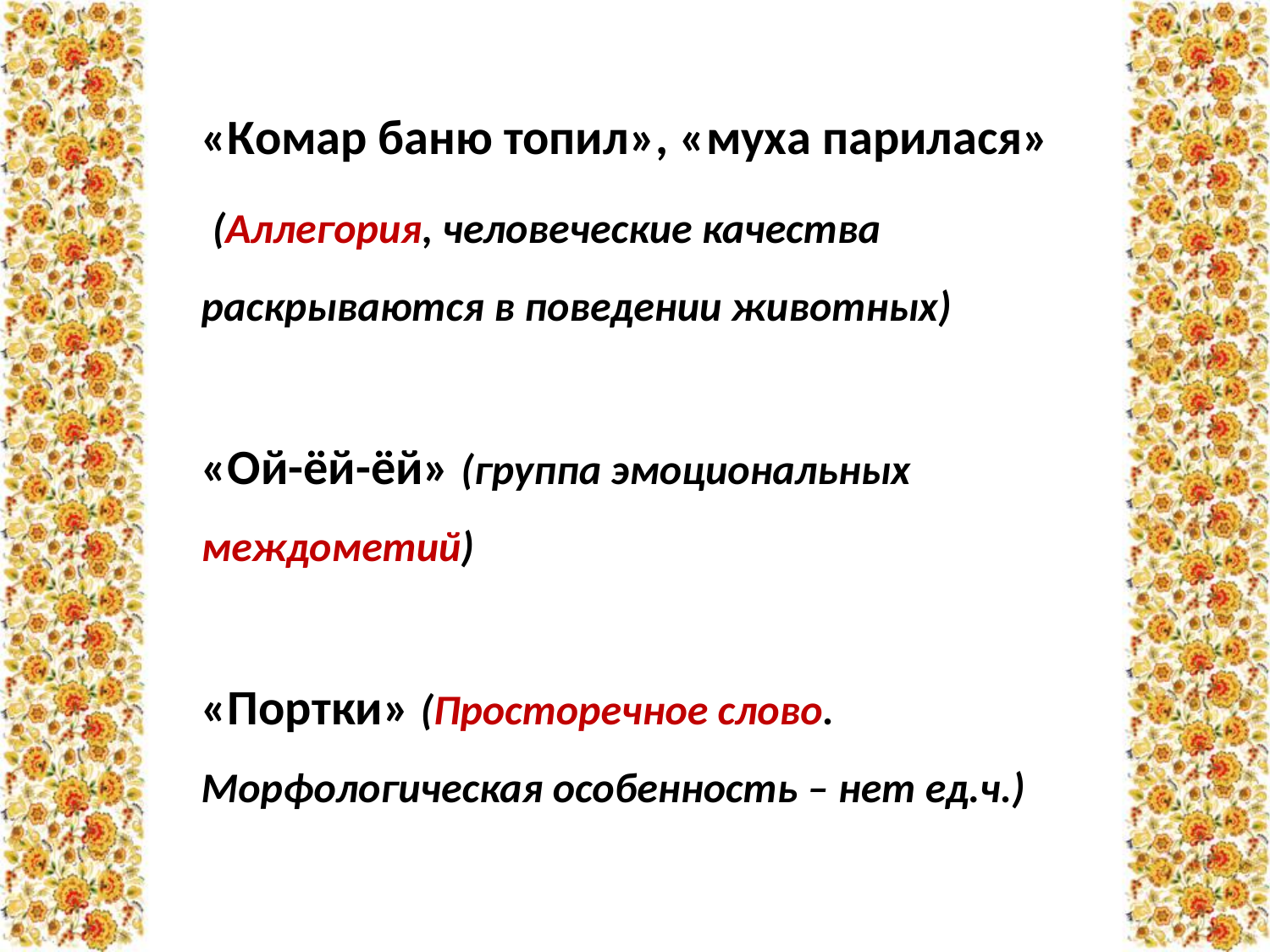

«Комар баню топил», «муха парилася»
 (Аллегория, человеческие качества раскрываются в поведении животных)

«Ой-ёй-ёй» (группа эмоциональных междометий)

«Портки» (Просторечное слово. Морфологическая особенность – нет ед.ч.)